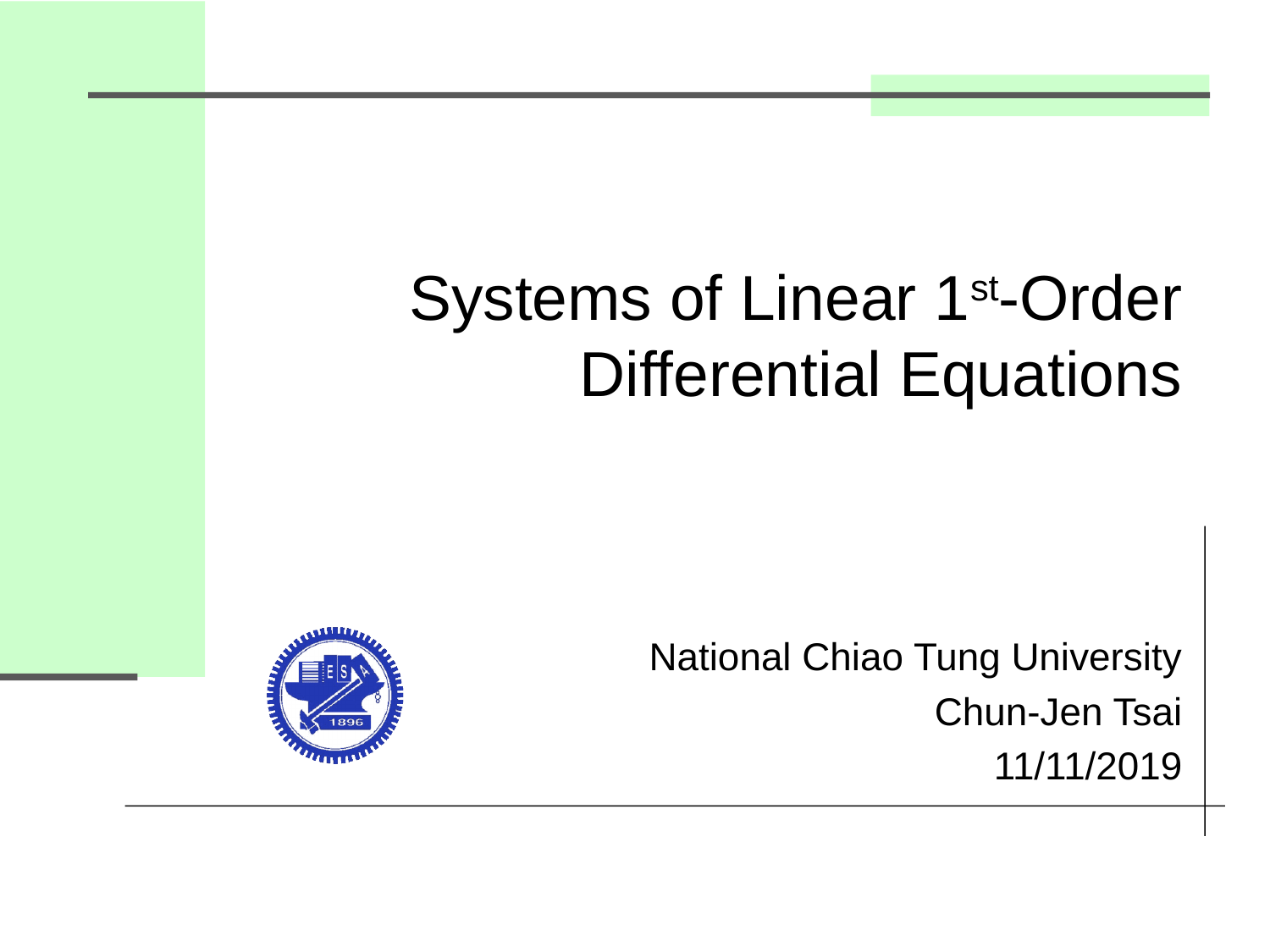

# Systems of Linear 1st-Order Differential Equations
National Chiao Tung University
Chun-Jen Tsai
11/11/2019